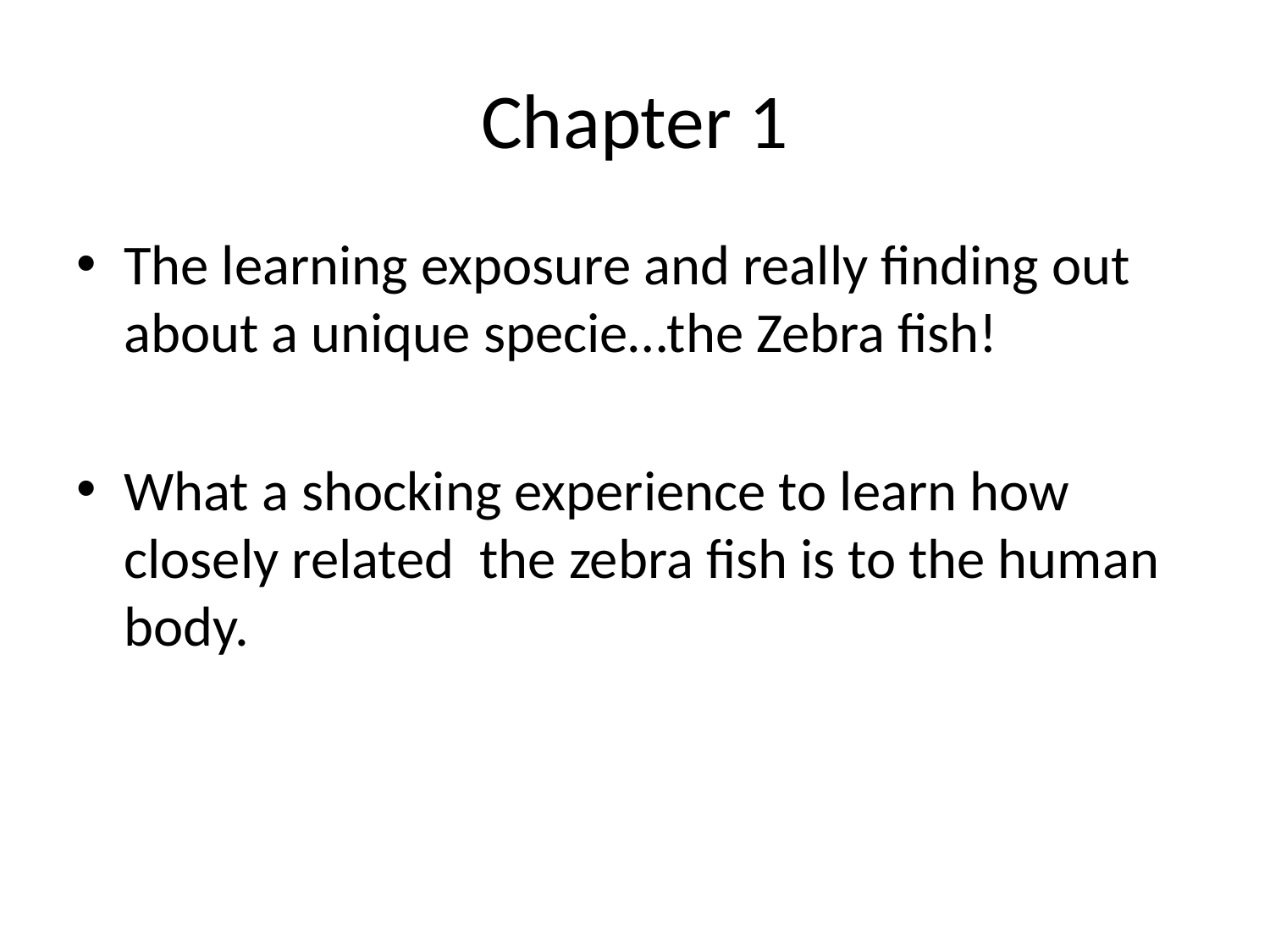

# Chapter 1
The learning exposure and really finding out about a unique specie…the Zebra fish!

What a shocking experience to learn how closely related  the zebra fish is to the human body.